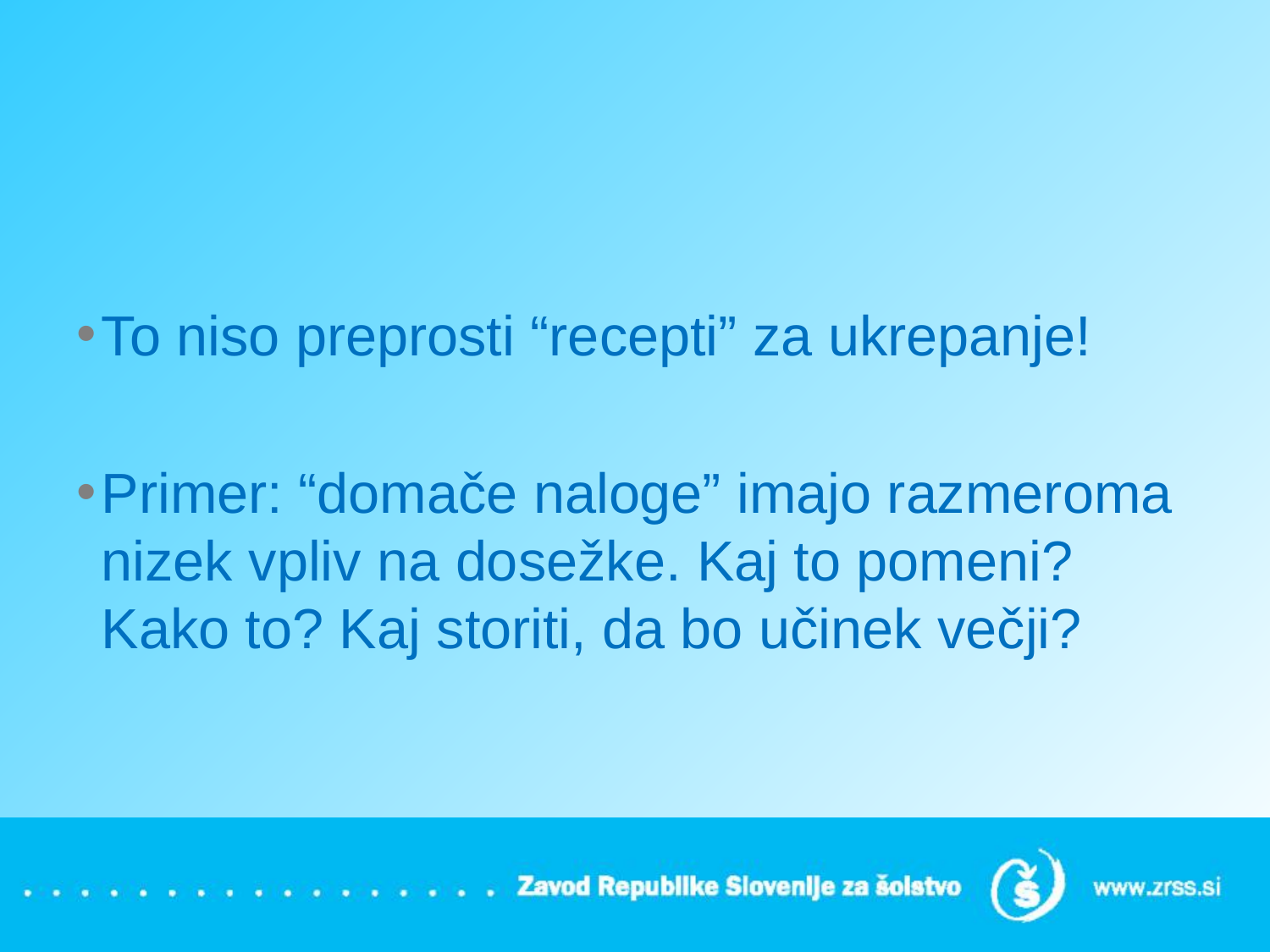

#

To niso preprosti “recepti” za ukrepanje!

Primer: “domače naloge” imajo razmeroma nizek vpliv na dosežke. Kaj to pomeni? Kako to? Kaj storiti, da bo učinek večji?